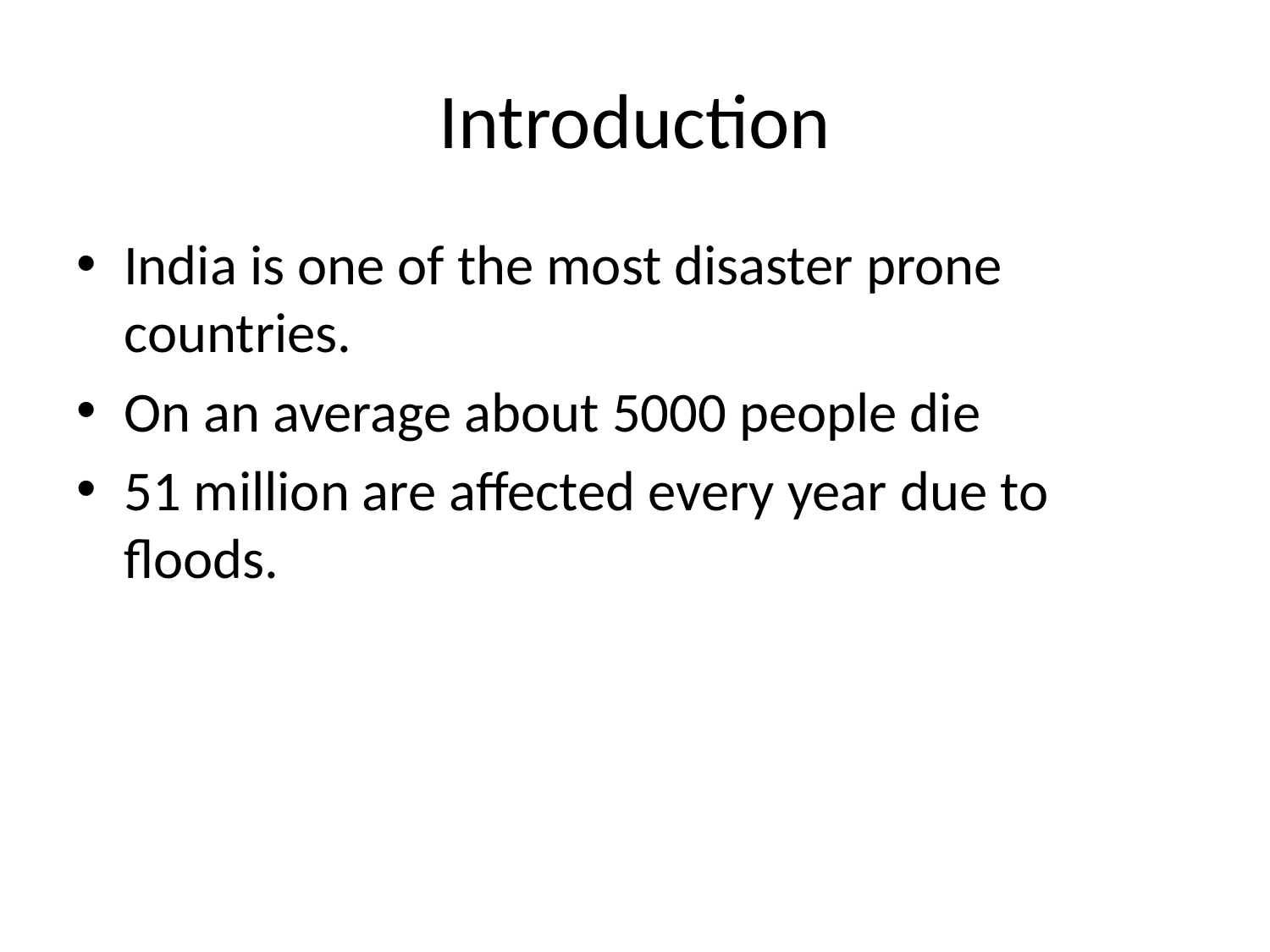

# Introduction
India is one of the most disaster prone countries.
On an average about 5000 people die
51 million are affected every year due to floods.